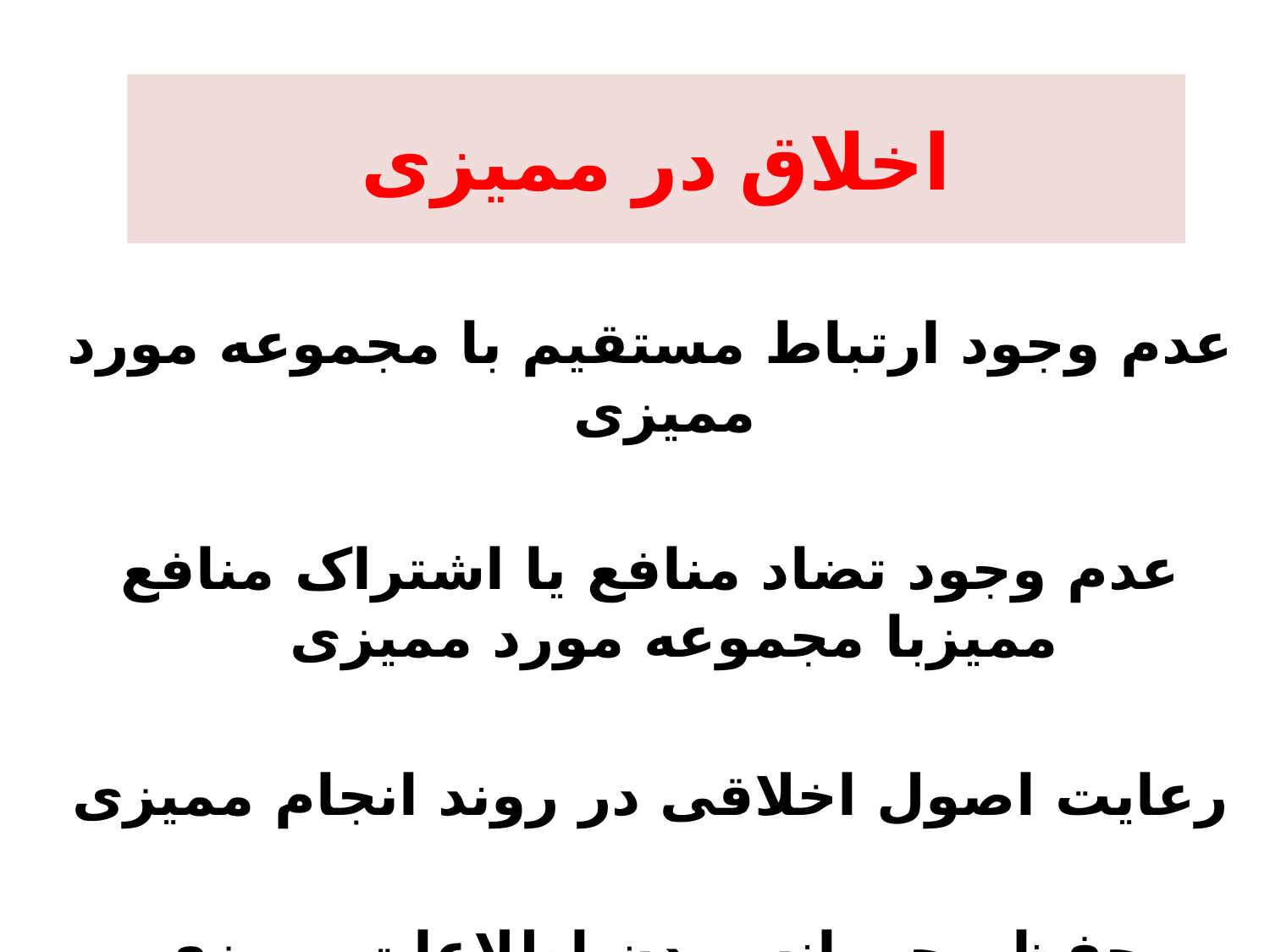

# اخلاق در مميزی

عدم وجود ارتباط مستقيم با مجموعه مورد مميزی

عدم وجود تضاد منافع يا اشتراک منافع مميزبا مجموعه مورد مميزی

رعايت اصول اخلاقی در روند انجام مميزی

حفظ محرمانه بودن اطلاعات مميزی